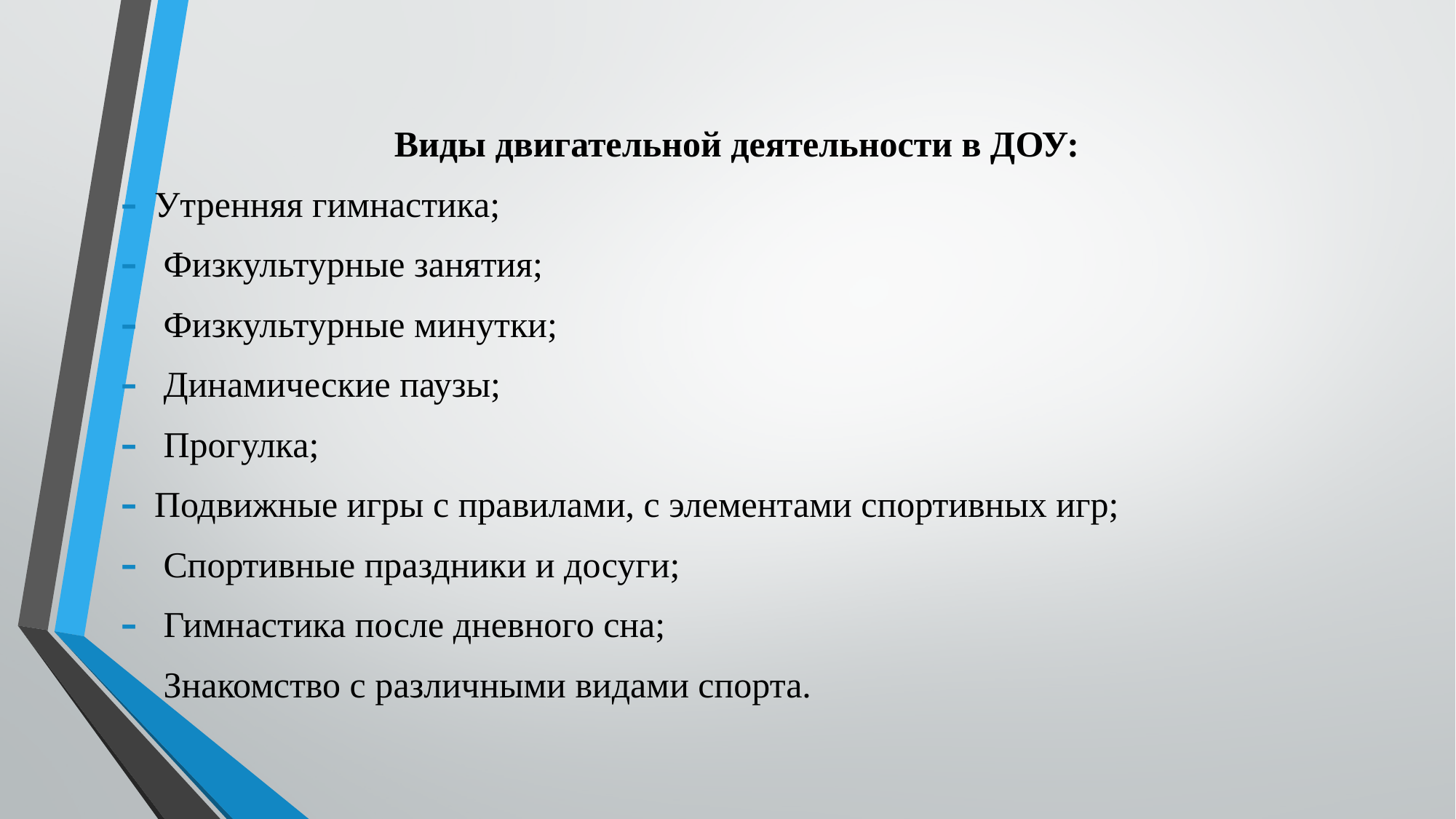

Виды двигательной деятельности в ДОУ:
Утренняя гимнастика;
 Физкультурные занятия;
 Физкультурные минутки;
 Динамические паузы;
 Прогулка;
Подвижные игры с правилами, с элементами спортивных игр;
 Спортивные праздники и досуги;
 Гимнастика после дневного сна;
 Знакомство с различными видами спорта.